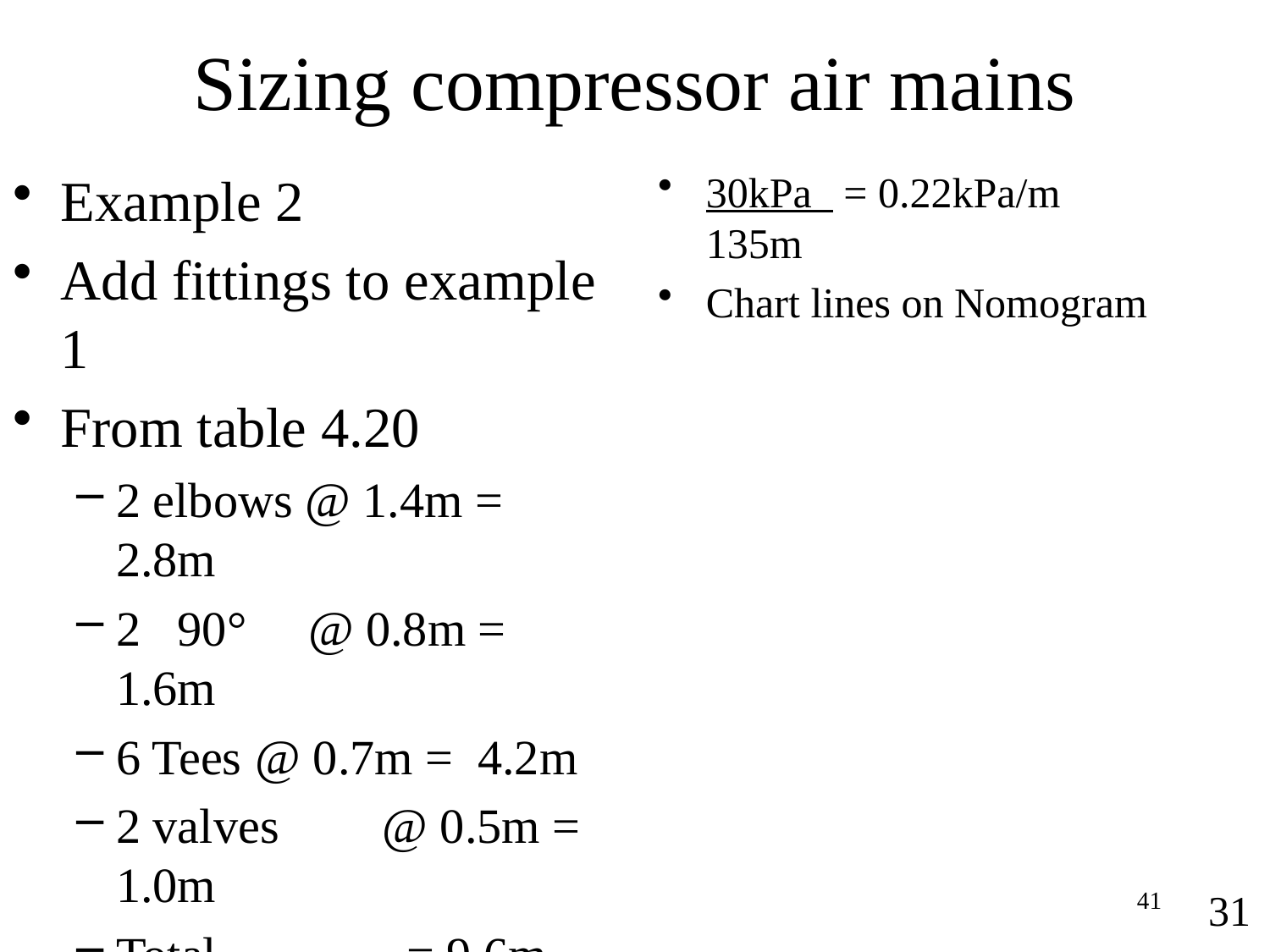

# Sizing compressor air mains
Example 2
Add fittings to example 1
From table 4.20
2 elbows @ 1.4m = 2.8m
2   90°     @ 0.8m = 1.6m
6 Tees	 @ 0.7m =  4.2m
2 valves	 @ 0.5m = 1.0m
Total 		   = 9.6m
125m + 9.6 = 134.6m
=135m

30kPa   = 0.22kPa/m 135m
Chart lines on Nomogram
41
31